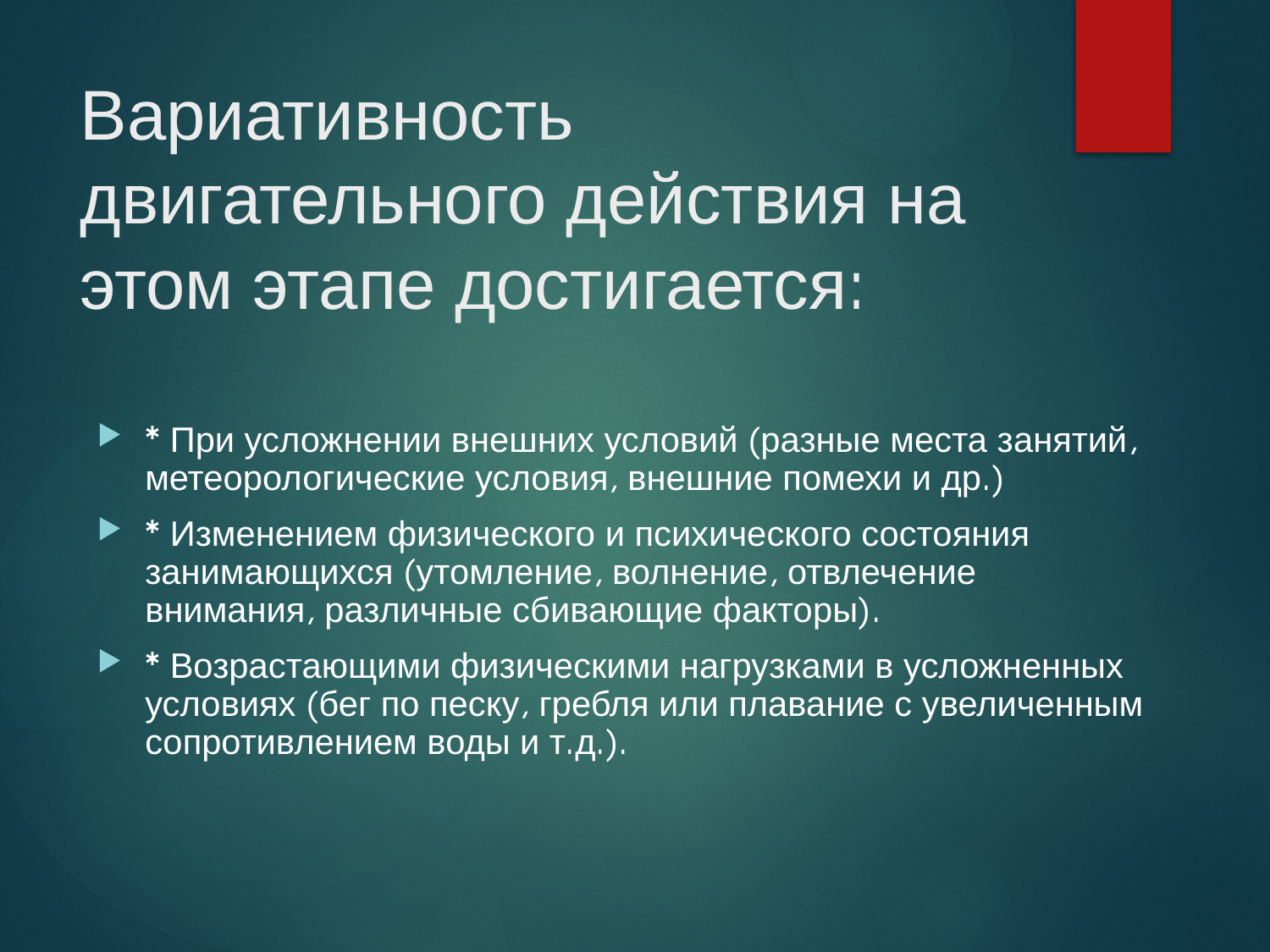

# Вариативность двигательного действия на этом этапе достигается:

* При усложнении внешних условий (разные места занятий, метеорологические условия, внешние помехи и др.)
* Изменением физического и психического состояния занимающихся (утомление, волнение, отвлечение внимания, различные сбивающие факторы).
* Возрастающими физическими нагрузками в усложненных условиях (бег по песку, гребля или плавание с увеличенным сопротивлением воды и т.д.).